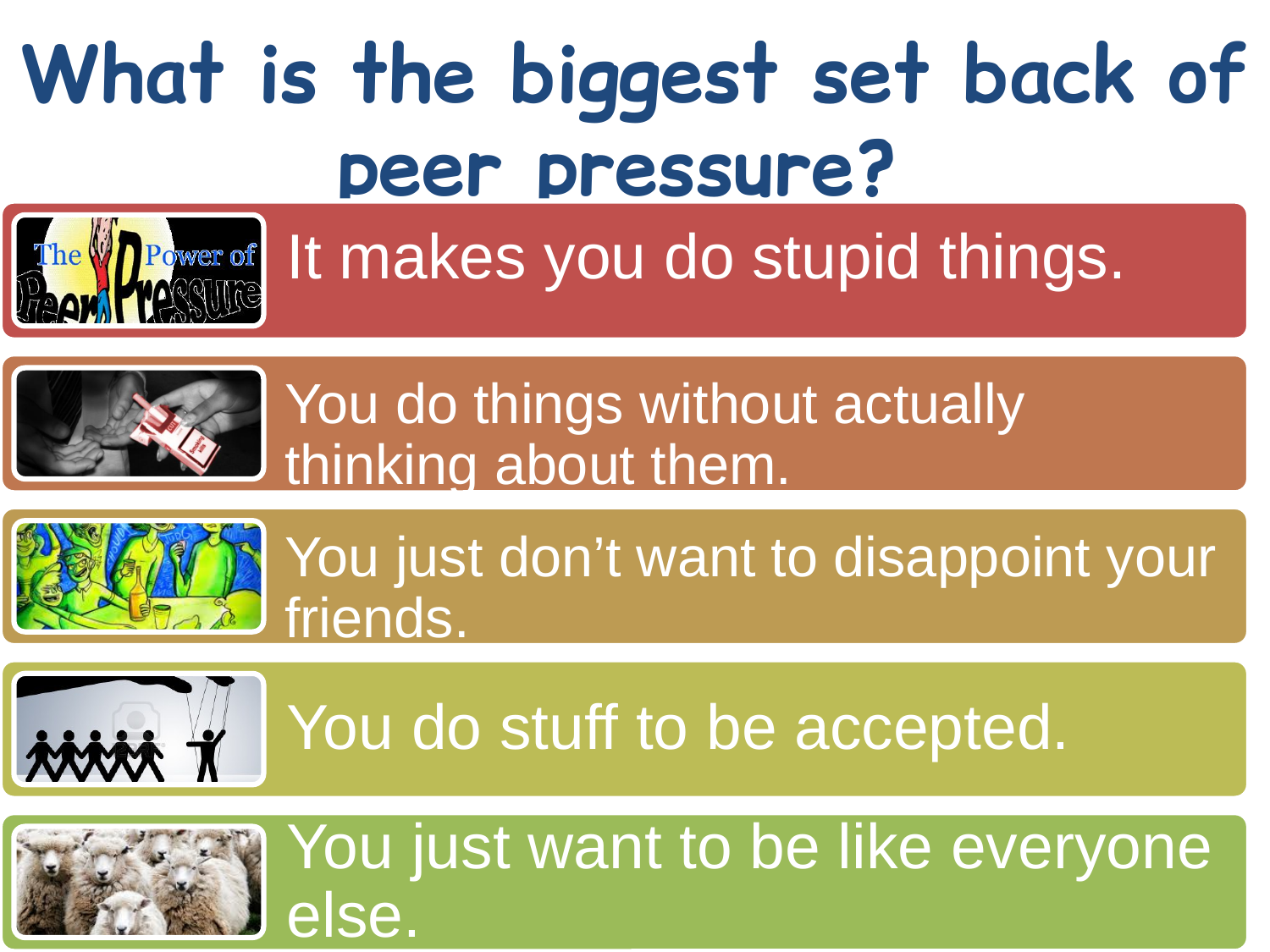

# What is the biggest set back of peer pressure?
It makes you do stupid things.

You do things without actually thinking about them.

You just don’t want to disappoint your friends.

You do stuff to be accepted.
You just want to be like everyone else.